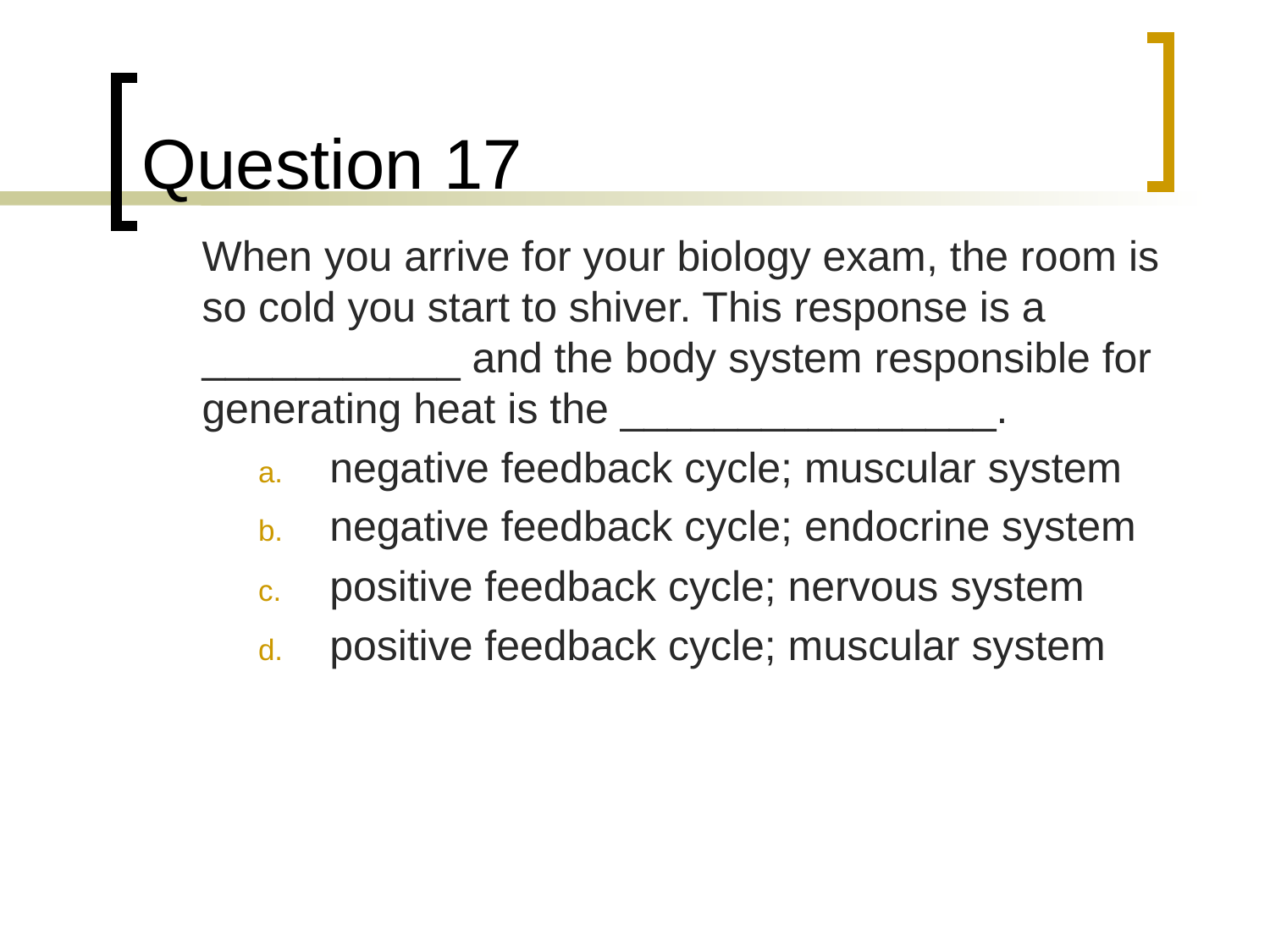

# Question 17
	When you arrive for your biology exam, the room is so cold you start to shiver. This response is a ___________ and the body system responsible for generating heat is the ________________.
negative feedback cycle; muscular system
negative feedback cycle; endocrine system
positive feedback cycle; nervous system
positive feedback cycle; muscular system